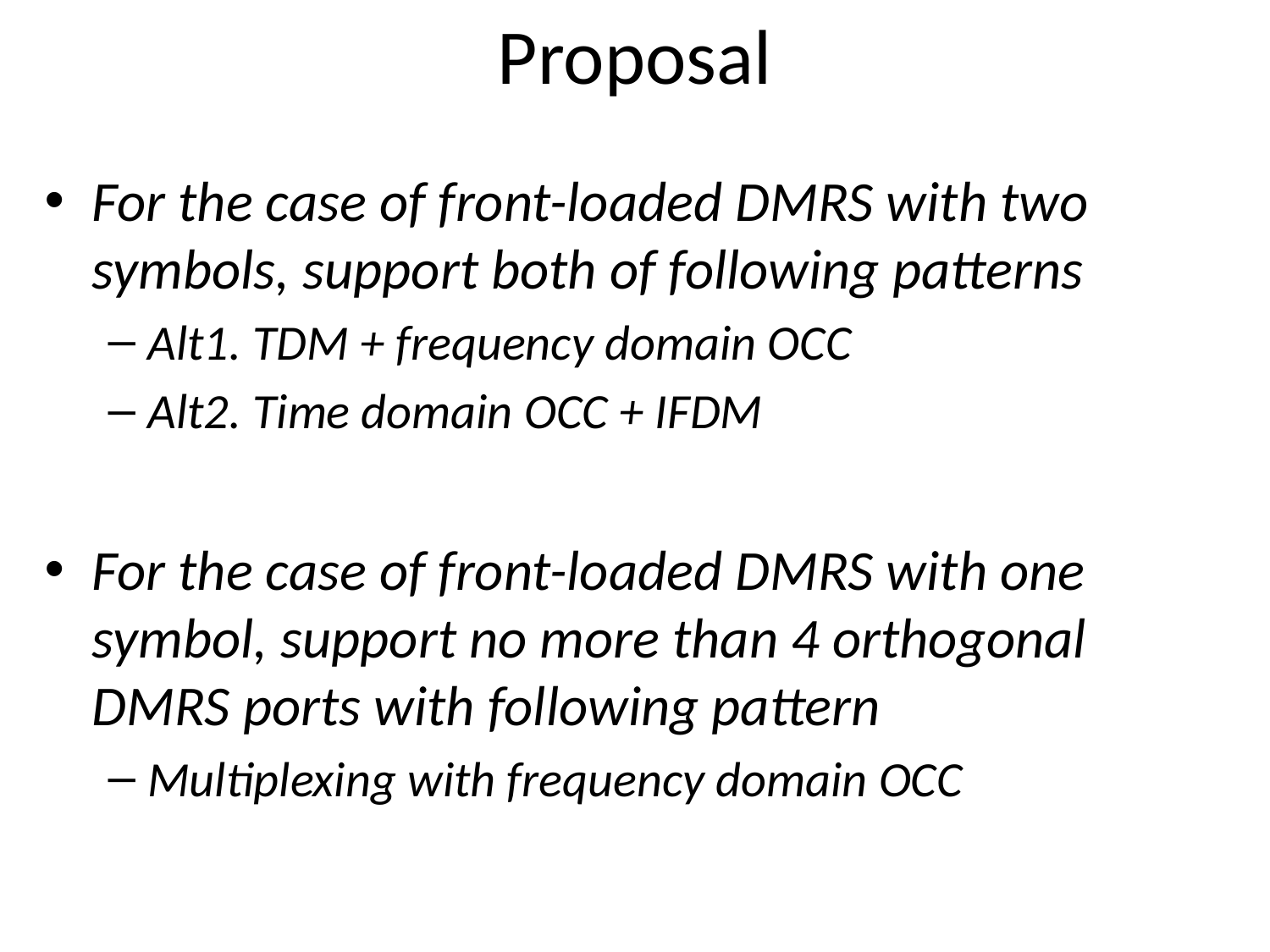

# Proposal
For the case of front-loaded DMRS with two symbols, support both of following patterns
Alt1. TDM + frequency domain OCC
Alt2. Time domain OCC + IFDM

For the case of front-loaded DMRS with one symbol, support no more than 4 orthogonal DMRS ports with following pattern
Multiplexing with frequency domain OCC